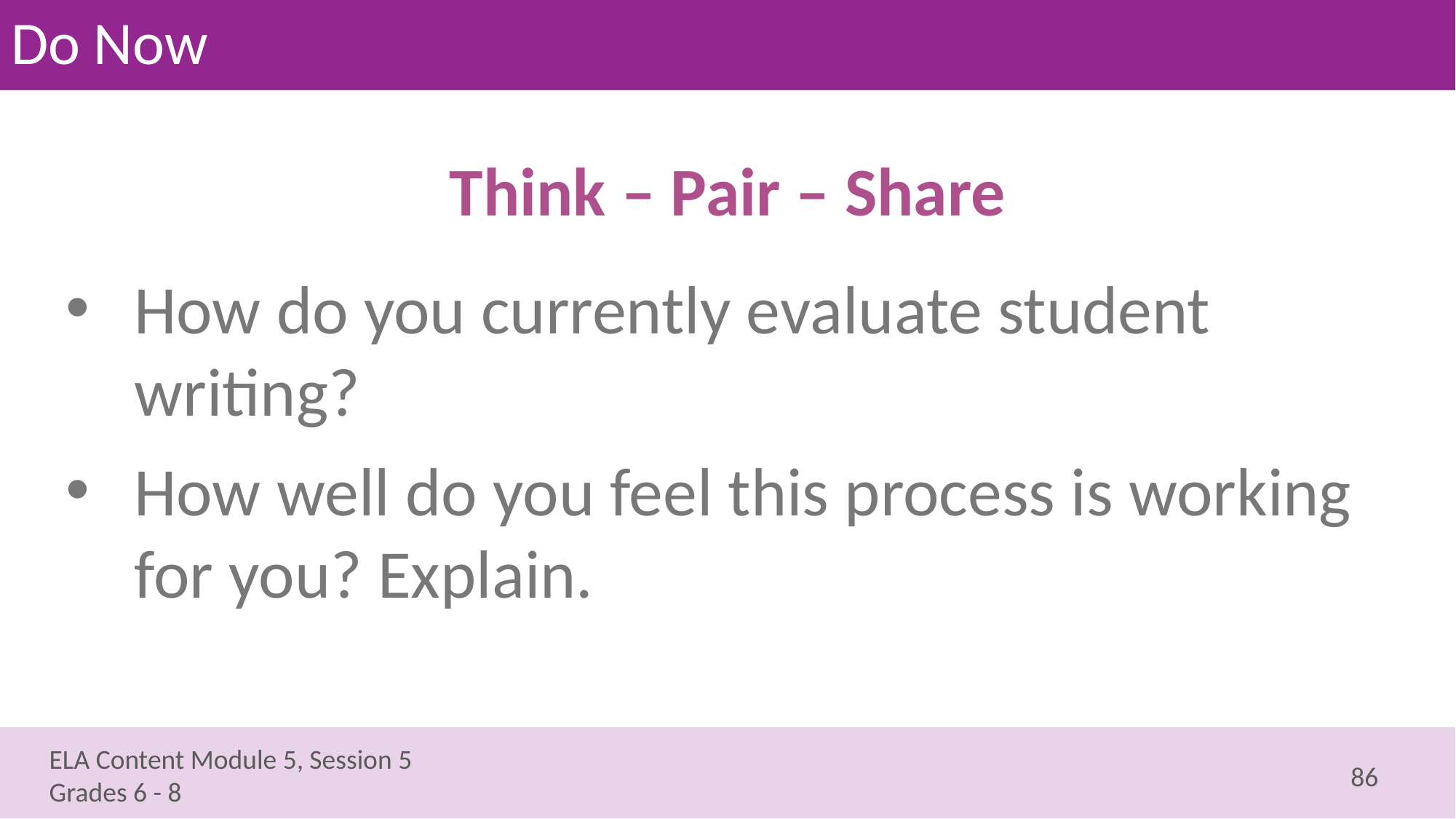

# Do Now
Think – Pair – Share

How do you currently evaluate student writing?

How well do you feel this process is working for you? Explain.

86